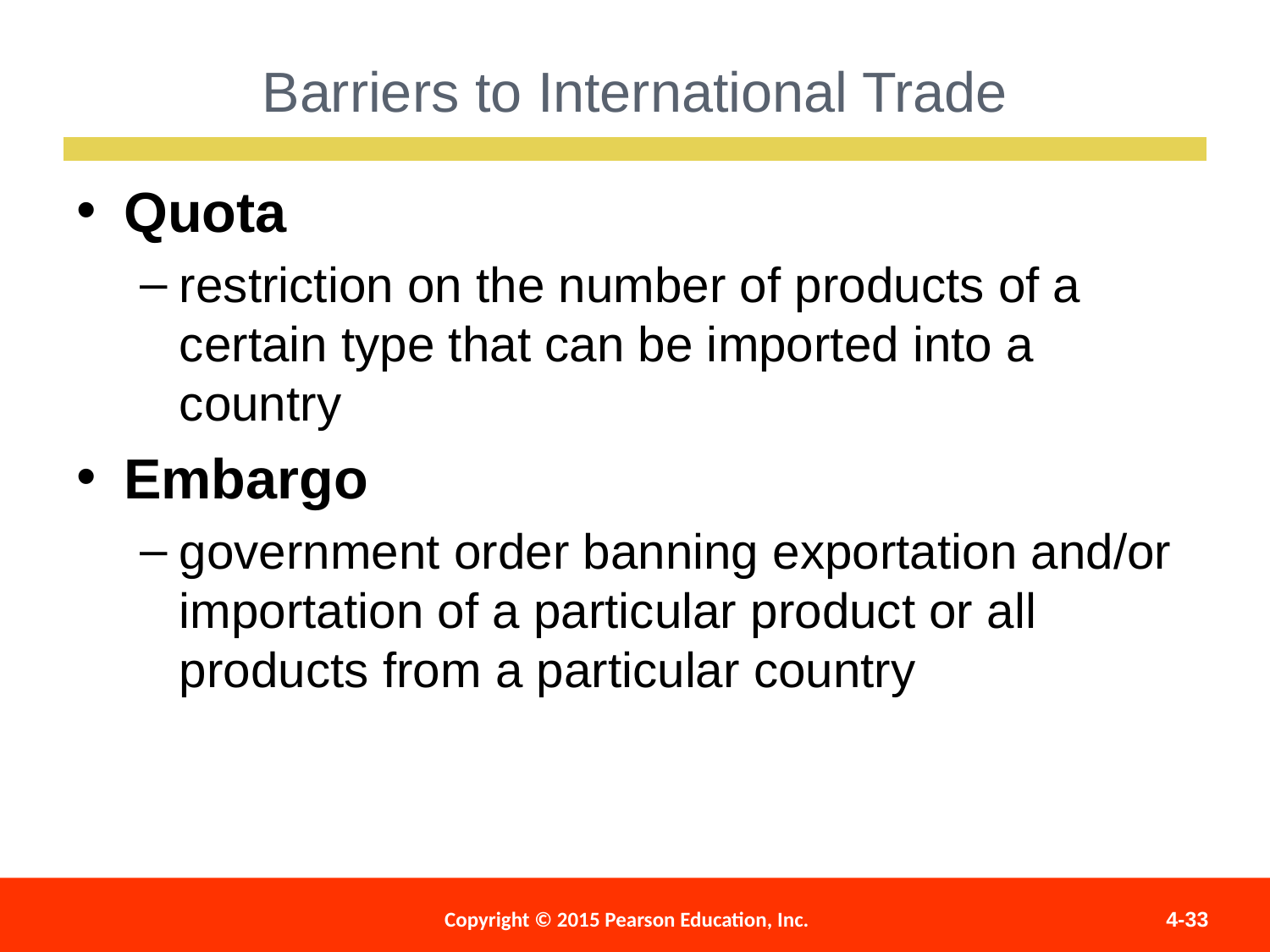

Barriers to International Trade
Quota
restriction on the number of products of a certain type that can be imported into a country
Embargo
government order banning exportation and/or importation of a particular product or all products from a particular country